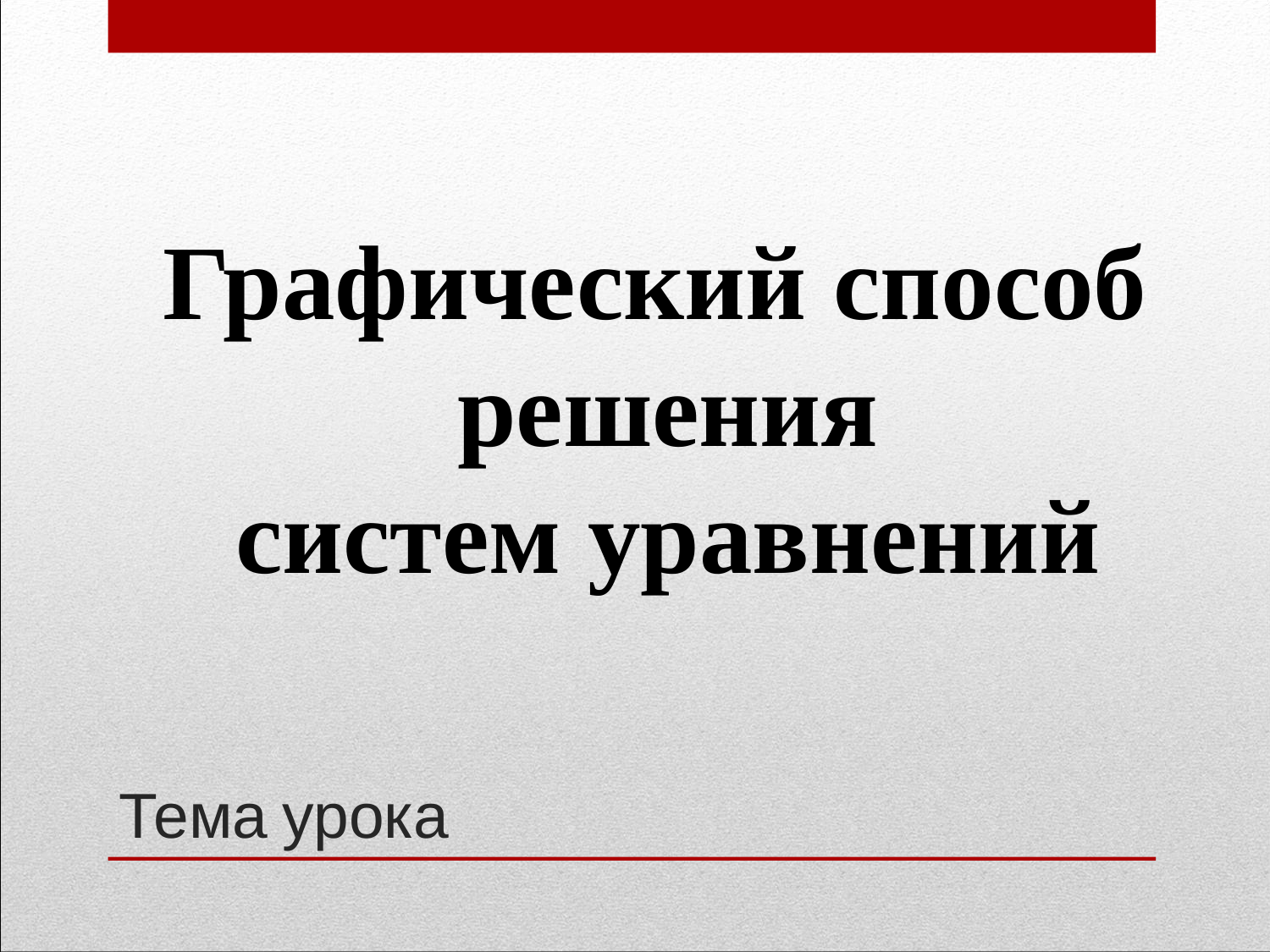

Графический способ
 решения
 систем уравнений
#
Тема урока